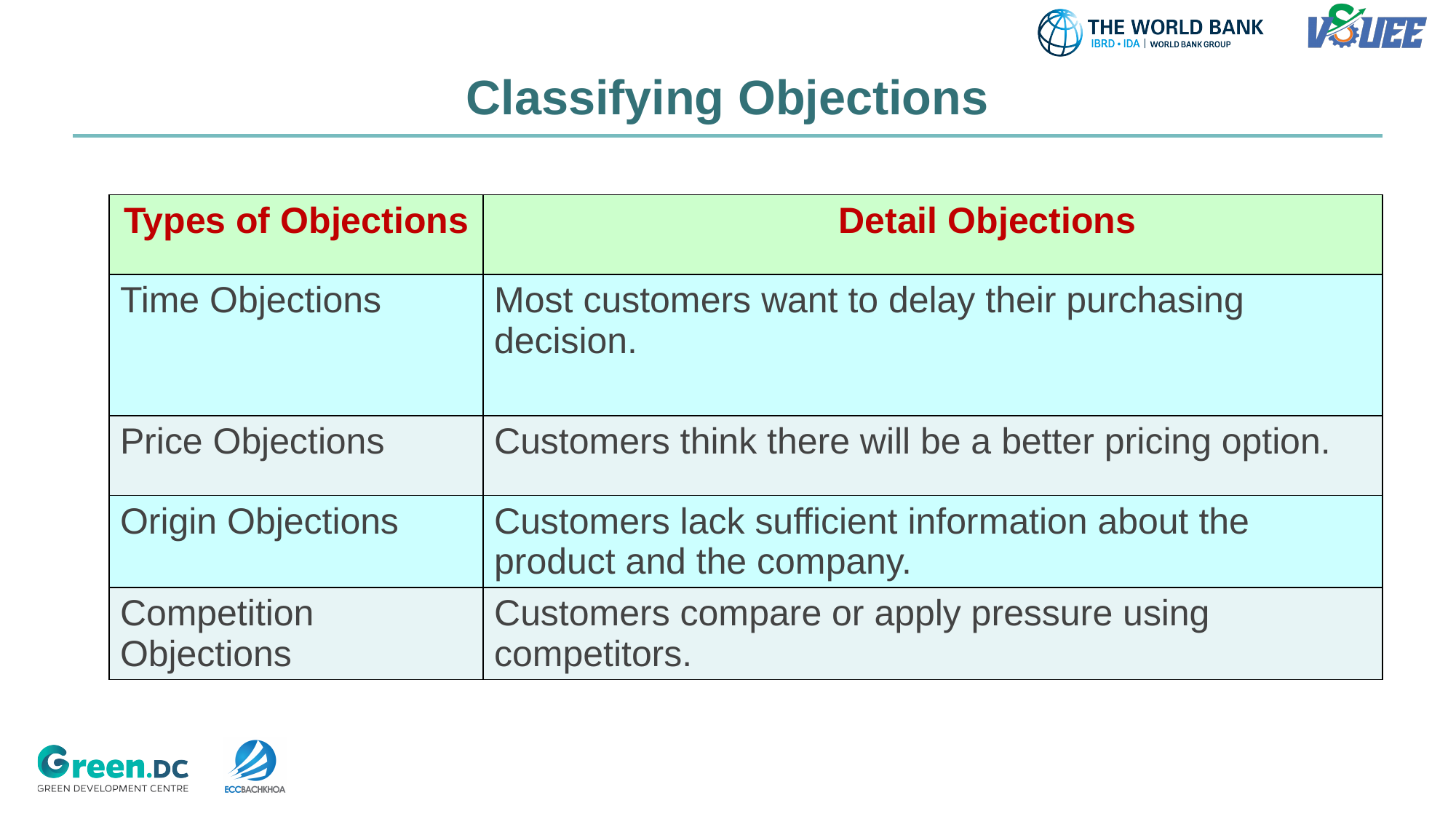

# Classifying Objections
| Types of Objections | Detail Objections |
| --- | --- |
| Time Objections | Most customers want to delay their purchasing decision. |
| Price Objections | Customers think there will be a better pricing option. |
| Origin Objections | Customers lack sufficient information about the product and the company. |
| Competition Objections | Customers compare or apply pressure using competitors. |